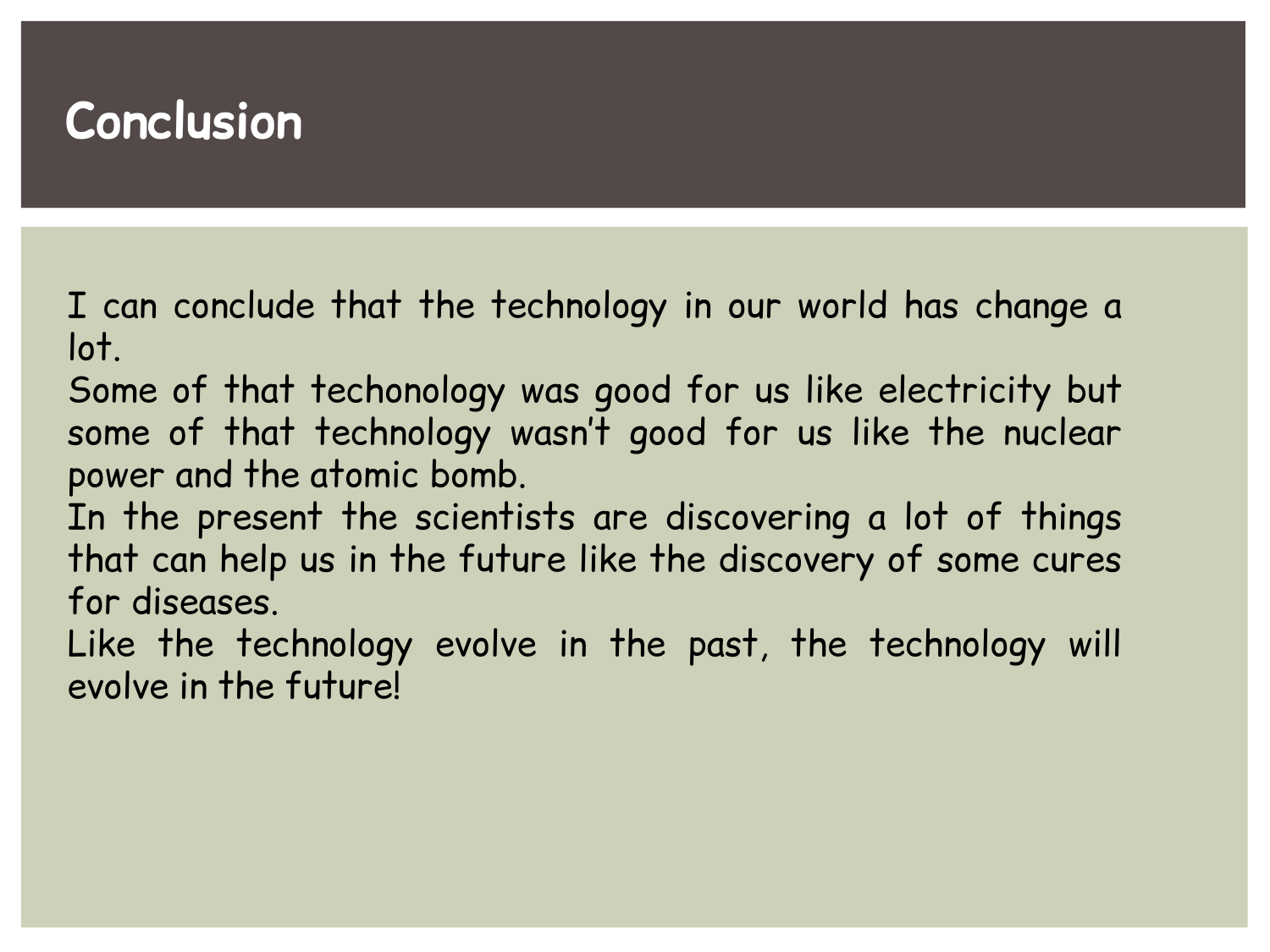

Conclusion
I can conclude that the technology in our world has change a lot.
Some of that techonology was good for us like electricity but some of that technology wasn’t good for us like the nuclear power and the atomic bomb.
In the present the scientists are discovering a lot of things that can help us in the future like the discovery of some cures for diseases.
Like the technology evolve in the past, the technology will evolve in the future!